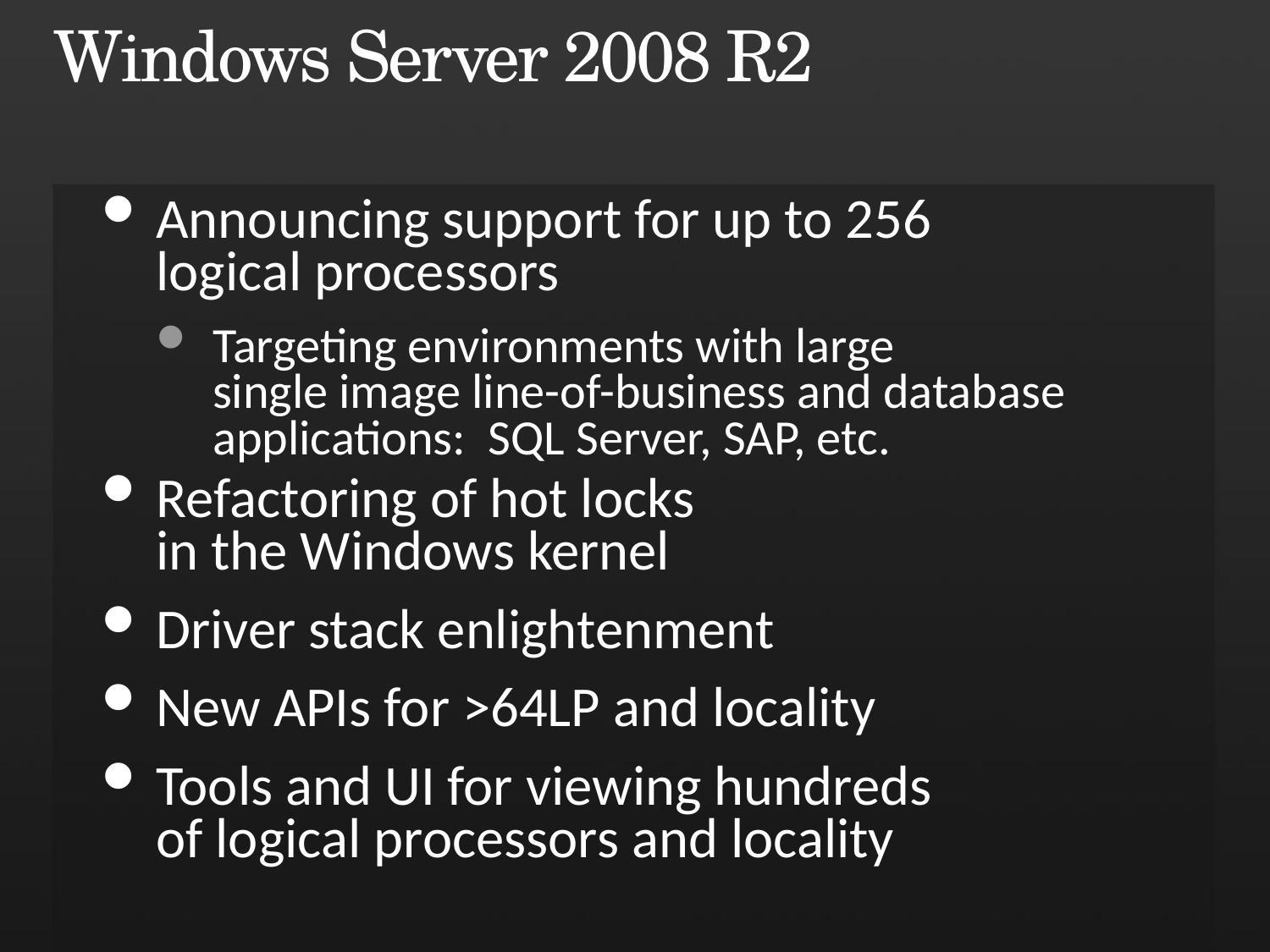

# Windows Server 2008 R2
Announcing support for up to 256
logical processors
Targeting environments with large
single image line-of-business and database applications:  SQL Server, SAP, etc.
Refactoring of hot locks
in the Windows kernel
Driver stack enlightenment
New APIs for >64LP and locality
Tools and UI for viewing hundreds
of logical processors and locality